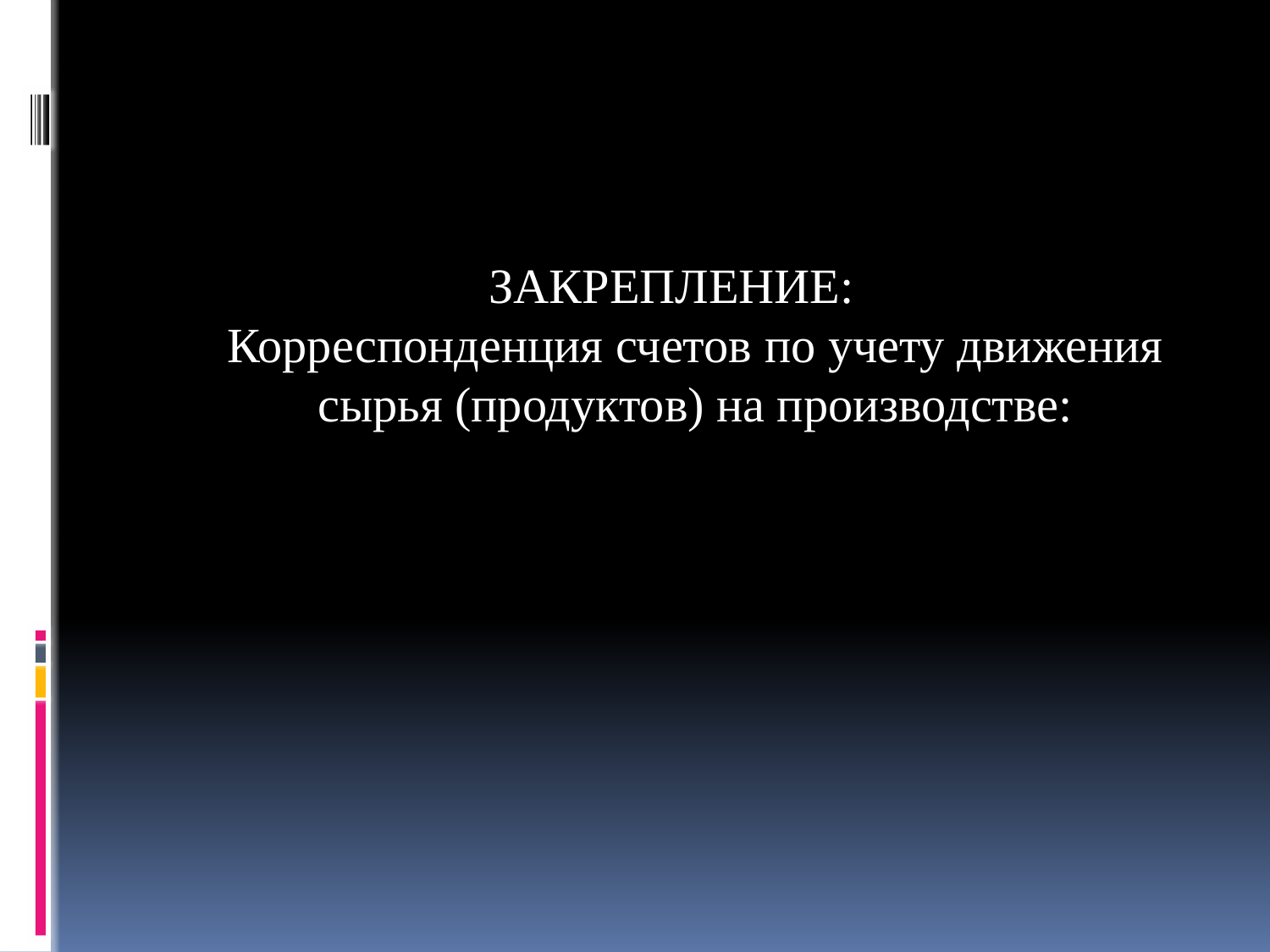

#
ЗАКРЕПЛЕНИЕ:
Корреспонденция счетов по учету движения сырья (продуктов) на производстве: